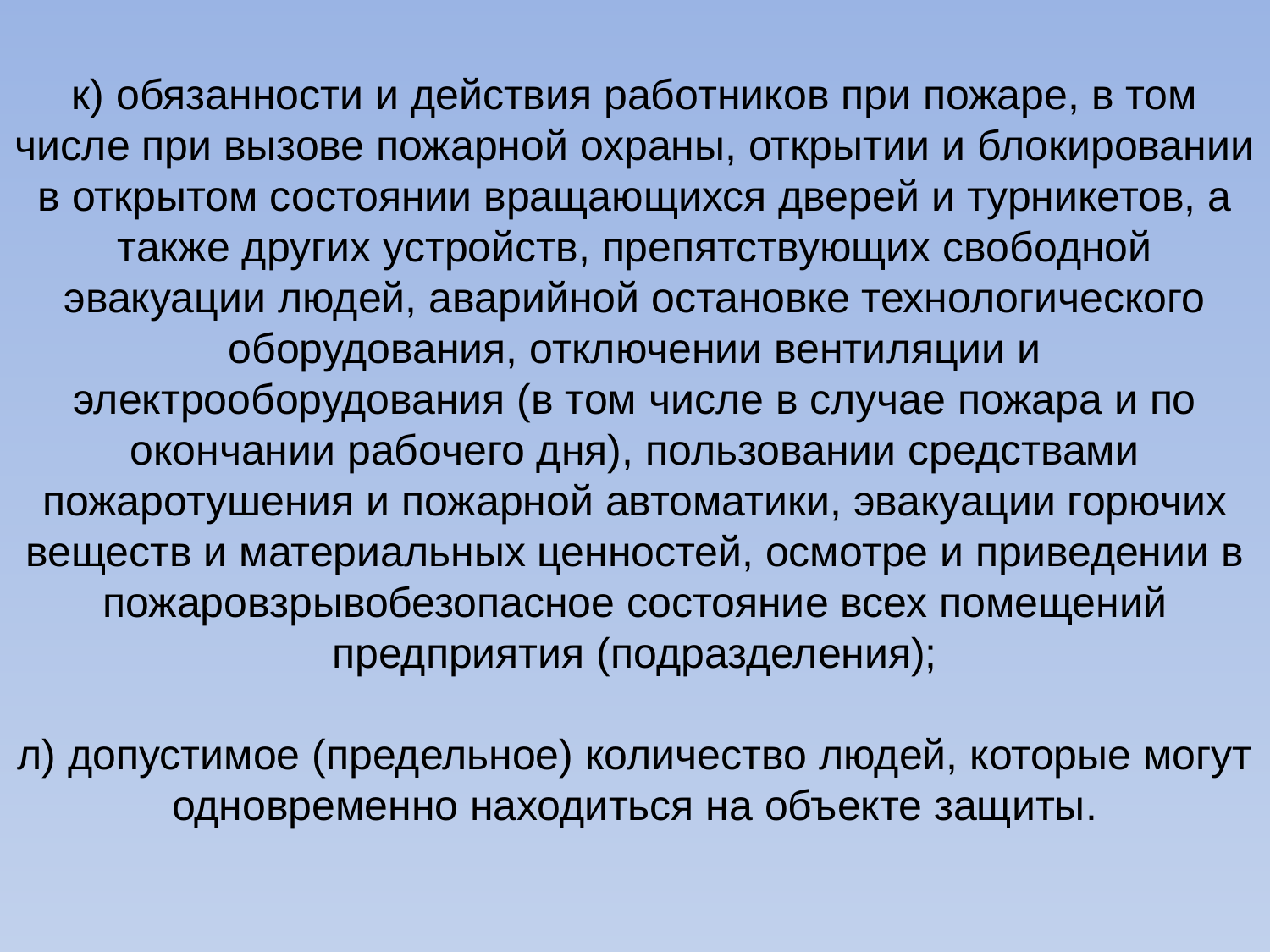

# к) обязанности и действия работников при пожаре, в том числе при вызове пожарной охраны, открытии и блокировании в открытом состоянии вращающихся дверей и турникетов, а также других устройств, препятствующих свободной эвакуации людей, аварийной остановке технологического оборудования, отключении вентиляции и электрооборудования (в том числе в случае пожара и по окончании рабочего дня), пользовании средствами пожаротушения и пожарной автоматики, эвакуации горючих веществ и материальных ценностей, осмотре и приведении в пожаровзрывобезопасное состояние всех помещений предприятия (подразделения); л) допустимое (предельное) количество людей, которые могут одновременно находиться на объекте защиты.